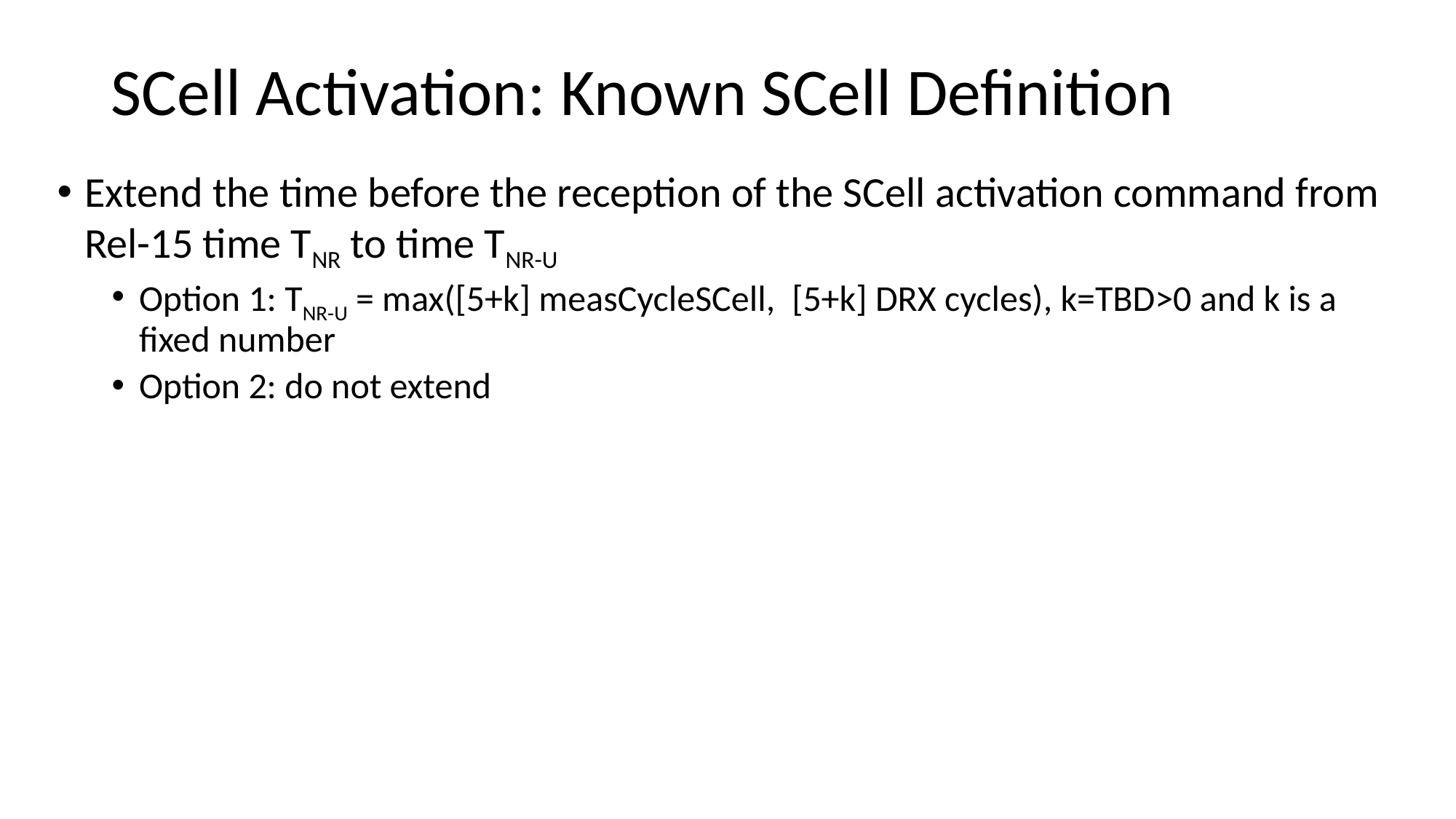

# SCell Activation: Known SCell Definition
Extend the time before the reception of the SCell activation command from Rel-15 time TNR to time TNR-U
Option 1: TNR-U = max([5+k] measCycleSCell,  [5+k] DRX cycles), k=TBD>0 and k is a fixed number
Option 2: do not extend